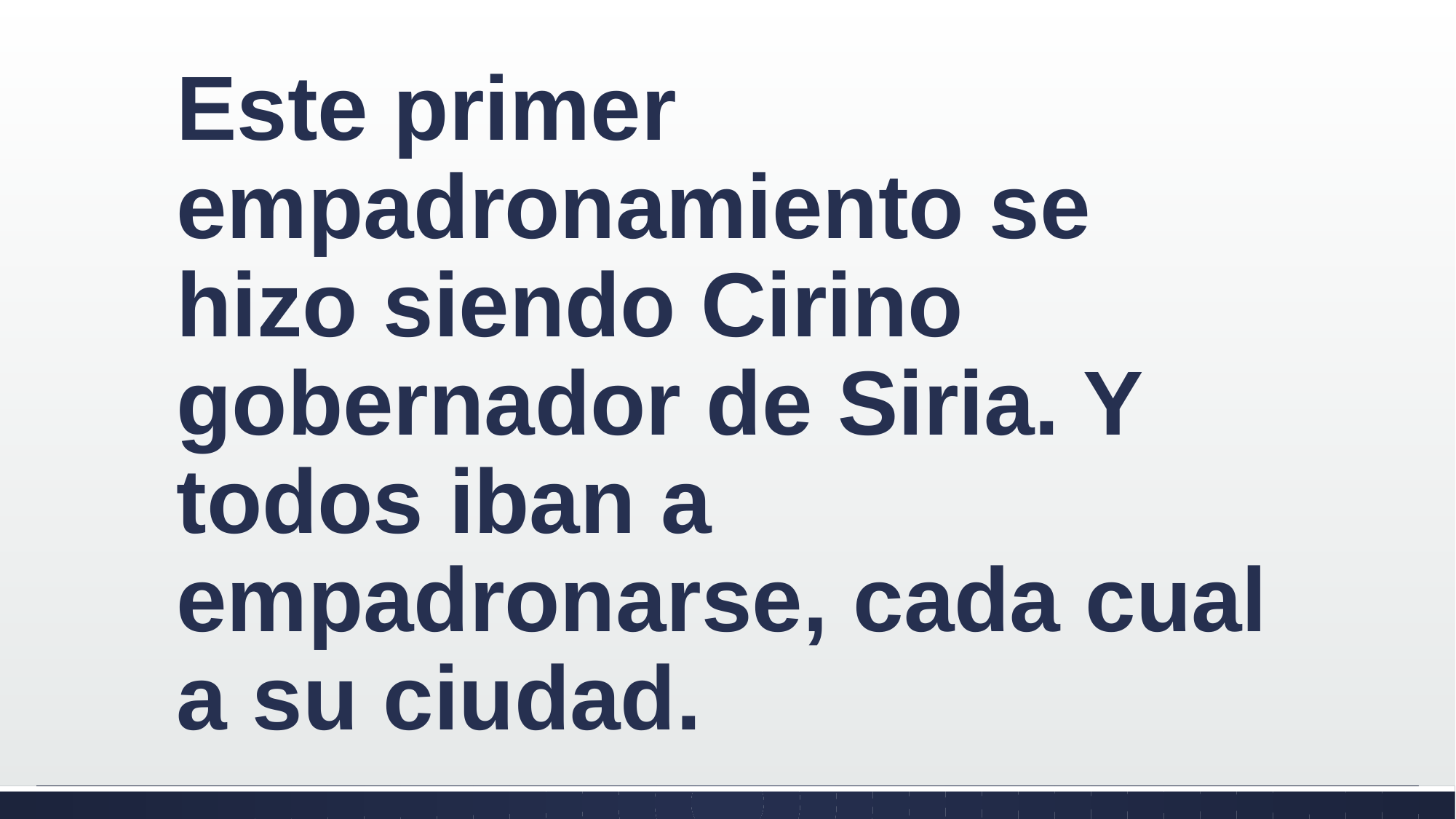

#
Este primer empadronamiento se hizo siendo Cirino gobernador de Siria. Y todos iban a empadronarse, cada cual a su ciudad.